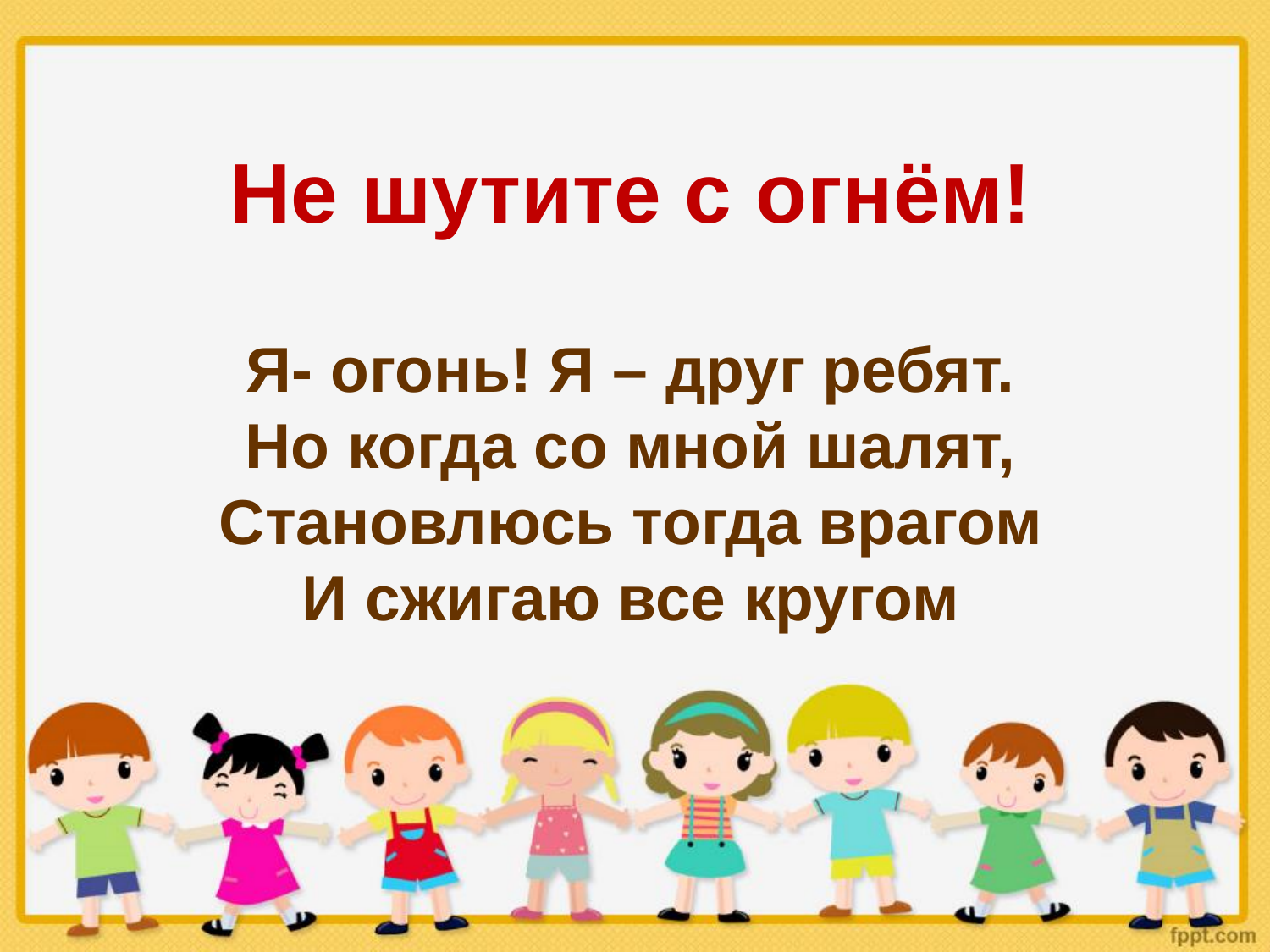

#
Не шутите с огнём!
Я- огонь! Я – друг ребят.
Но когда со мной шалят,
Становлюсь тогда врагом
И сжигаю все кругом